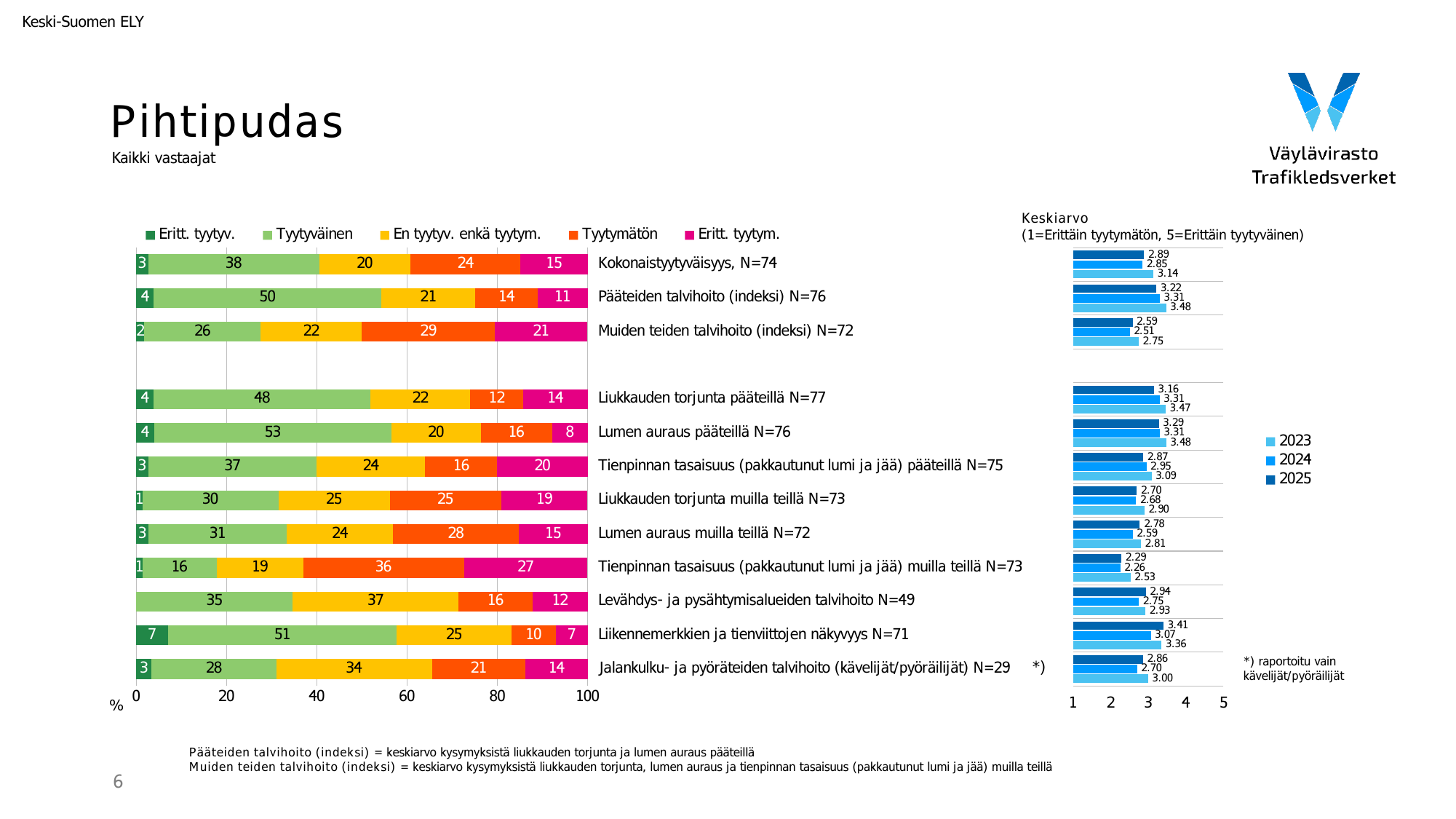

Keski-Suomen ELY
# Pihtipudas
Kaikki vastaajat
Keskiarvo
(1=Erittäin tyytymätön, 5=Erittäin tyytyväinen)

### Chart

| Category | Eritt. tyytyv. | Tyytyväinen | En tyytyv. enkä tyytym. | Tyytymätön | Eritt. tyytym. |
|---|---|---|---|---|---|
| Kokonaistyytyväisyys, N=74 | 2.702703 | 37.837838 | 20.27027 | 24.324324 | 14.864865 |
| Pääteiden talvihoito (indeksi) N=76 | 3.921736 | 50.3417635 | 20.907382 | 13.738893000000001 | 11.0902255 |
| Muiden teiden talvihoito (indeksi) N=72 | 1.8391680000000001 | 25.710299333333335 | 22.482242333333332 | 29.350583333333333 | 20.617706666666667 |
|  | None | None | None | None | None |
| Liukkauden torjunta pääteillä N=77 | 3.896104 | 48.051948 | 22.077922 | 11.688312 | 14.285714 |
| Lumen auraus pääteillä N=76 | 3.947368 | 52.631579 | 19.736842 | 15.789474 | 7.894737 |
| Tienpinnan tasaisuus (pakkautunut lumi ja jää) pääteillä N=75 | 2.666667 | 37.333333 | 24.0 | 16.0 | 20.0 |
| Liukkauden torjunta muilla teillä N=73 | 1.369863 | 30.136986 | 24.657534 | 24.657534 | 19.178082 |
| Lumen auraus muilla teillä N=72 | 2.777778 | 30.555556 | 23.611111 | 27.777778 | 15.277778 |
| Tienpinnan tasaisuus (pakkautunut lumi ja jää) muilla teillä N=73 | 1.369863 | 16.438356 | 19.178082 | 35.616438 | 27.39726 |
| Levähdys- ja pysähtymisalueiden talvihoito N=49 | None | 34.693878 | 36.734694 | 16.326531 | 12.244898 |
| Liikennemerkkien ja tienviittojen näkyvyys N=71 | 7.042254 | 50.704225 | 25.352113 | 9.859155 | 7.042254 |
| Jalankulku- ja pyöräteiden talvihoito (kävelijät/pyöräilijät) N=29 | 3.448276 | 27.586207 | 34.482759 | 20.689655 | 13.793103 |

### Chart

| Category | 2025 | 2024 | 2023 |
|---|---|---|---|
*) raportoitu vain
kävelijät/pyöräilijät
*)
%
Pääteiden talvihoito (indeksi) = keskiarvo kysymyksistä liukkauden torjunta ja lumen auraus pääteillä
Muiden teiden talvihoito (indeksi) = keskiarvo kysymyksistä liukkauden torjunta, lumen auraus ja tienpinnan tasaisuus (pakkautunut lumi ja jää) muilla teillä

6